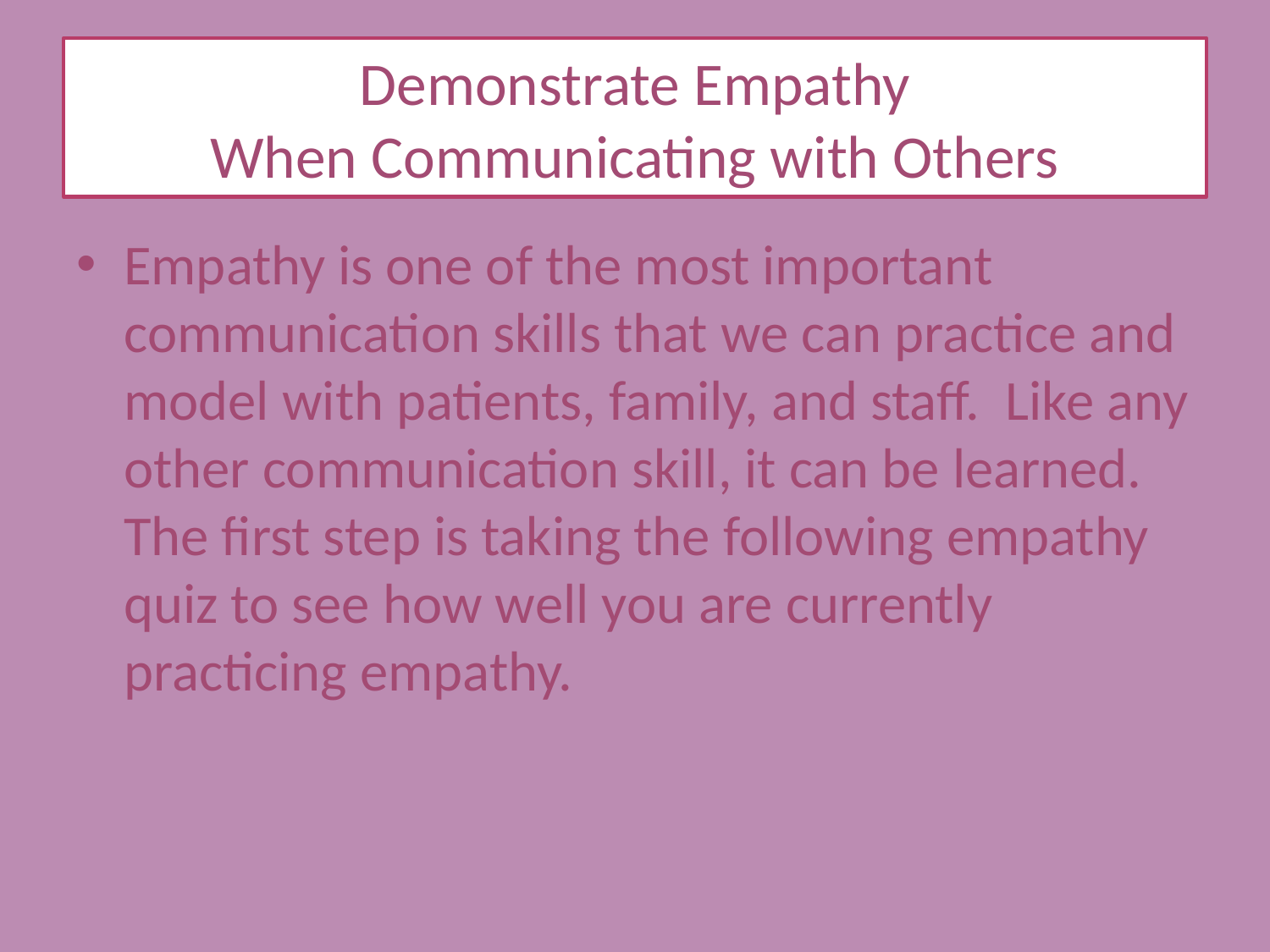

# Demonstrate Empathy When Communicating with Others
Empathy is one of the most important communication skills that we can practice and model with patients, family, and staff.  Like any other communication skill, it can be learned.  The first step is taking the following empathy quiz to see how well you are currently practicing empathy.